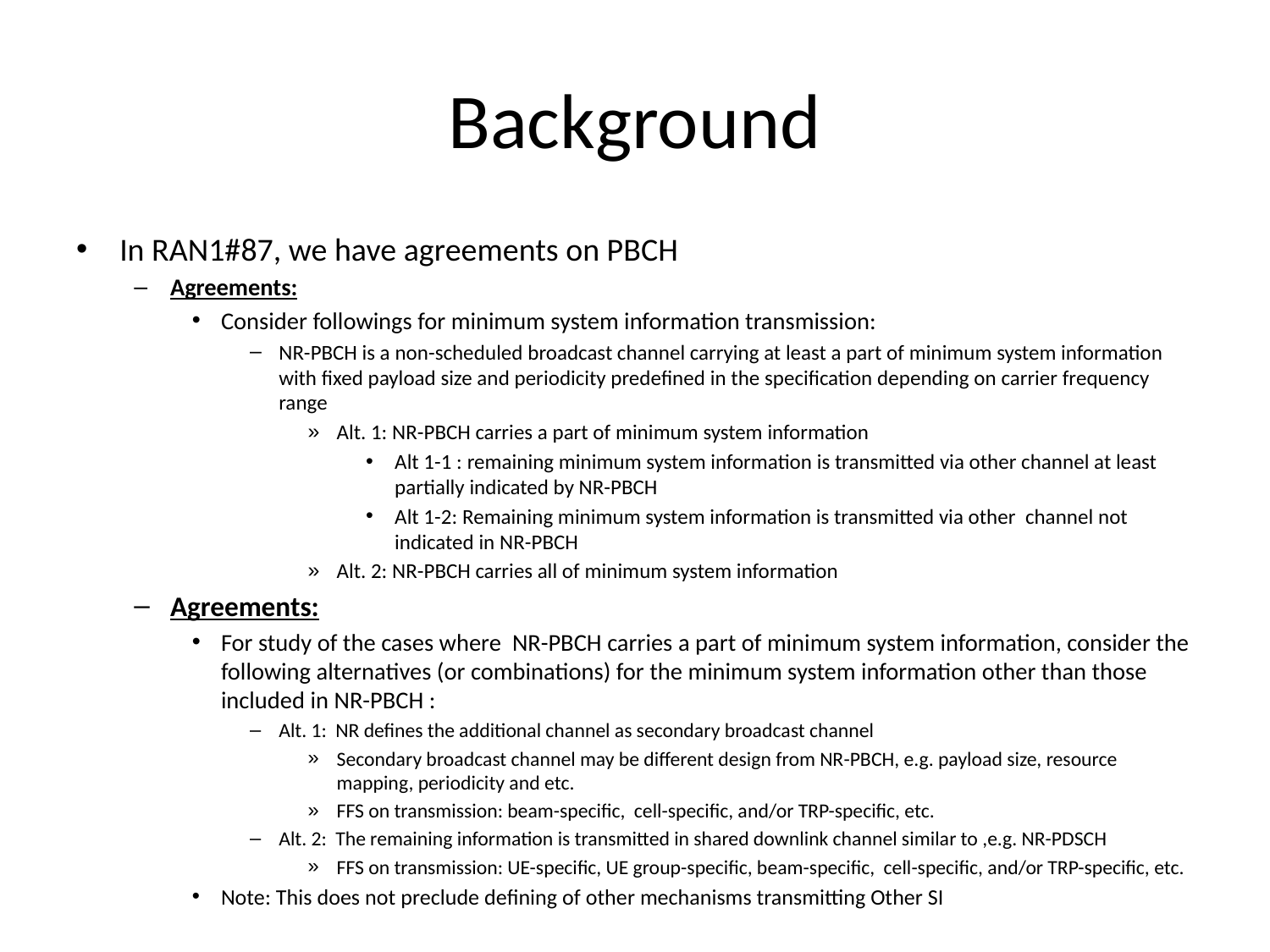

# Background
In RAN1#87, we have agreements on PBCH
Agreements:
Consider followings for minimum system information transmission:
NR-PBCH is a non-scheduled broadcast channel carrying at least a part of minimum system information with fixed payload size and periodicity predefined in the specification depending on carrier frequency range
Alt. 1: NR-PBCH carries a part of minimum system information
Alt 1-1 : remaining minimum system information is transmitted via other channel at least partially indicated by NR-PBCH
Alt 1-2: Remaining minimum system information is transmitted via other  channel not indicated in NR-PBCH
Alt. 2: NR-PBCH carries all of minimum system information
Agreements:
For study of the cases where  NR-PBCH carries a part of minimum system information, consider the following alternatives (or combinations) for the minimum system information other than those included in NR-PBCH :
Alt. 1:  NR defines the additional channel as secondary broadcast channel
Secondary broadcast channel may be different design from NR-PBCH, e.g. payload size, resource mapping, periodicity and etc.
FFS on transmission: beam-specific,  cell-specific, and/or TRP-specific, etc.
Alt. 2:  The remaining information is transmitted in shared downlink channel similar to ,e.g. NR-PDSCH
FFS on transmission: UE-specific, UE group-specific, beam-specific,  cell-specific, and/or TRP-specific, etc.
Note: This does not preclude defining of other mechanisms transmitting Other SI